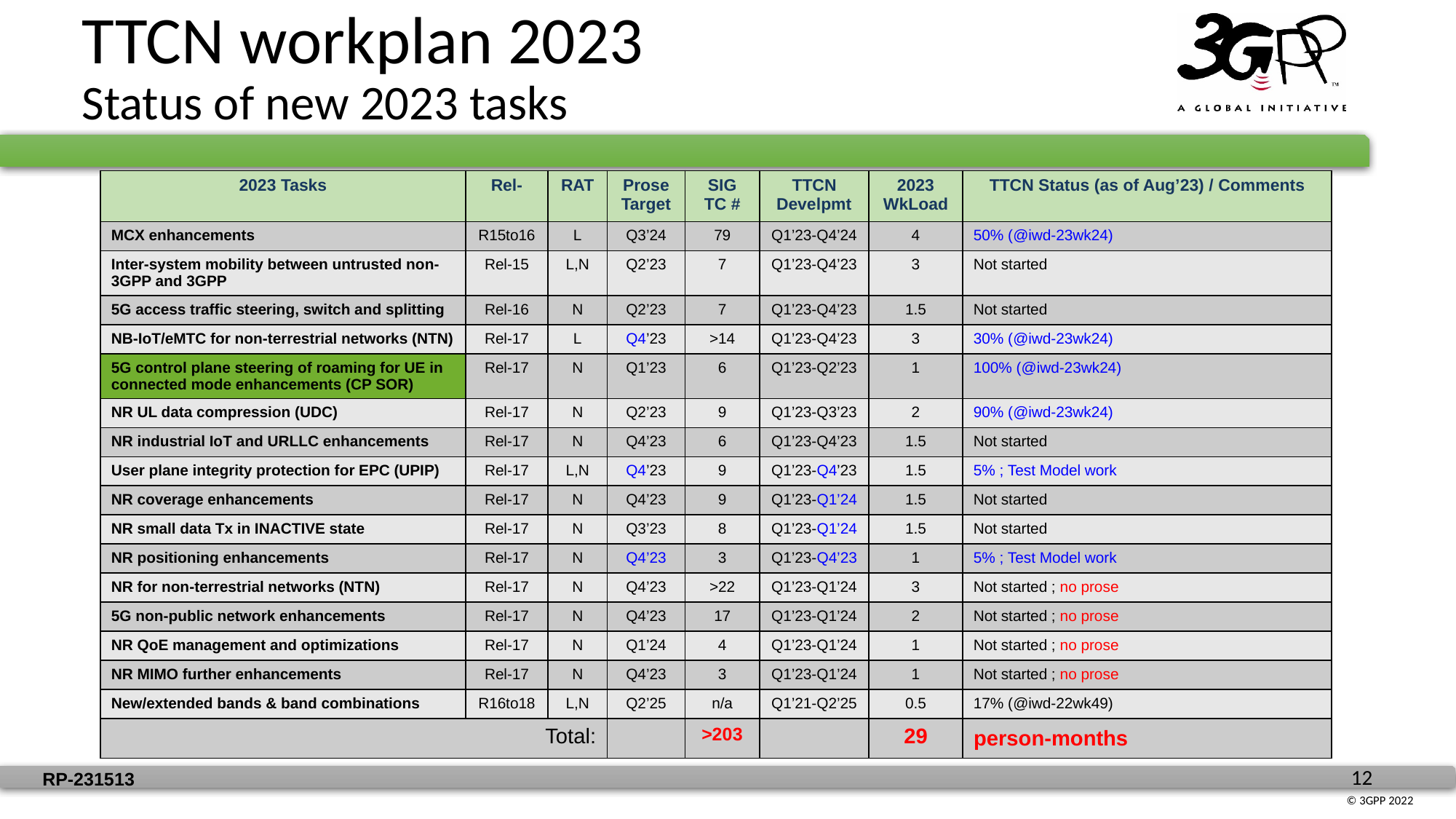

TTCN workplan 2023
Status of new 2023 tasks
| 2023 Tasks | Rel- | RAT | Prose Target | SIG TC # | TTCN Develpmt | 2023 WkLoad | TTCN Status (as of Aug’23) / Comments |
| --- | --- | --- | --- | --- | --- | --- | --- |
| MCX enhancements | R15to16 | L | Q3’24 | 79 | Q1’23-Q4’24 | 4 | 50% (@iwd-23wk24) |
| Inter-system mobility between untrusted non-3GPP and 3GPP | Rel-15 | L,N | Q2’23 | 7 | Q1’23-Q4’23 | 3 | Not started |
| 5G access traffic steering, switch and splitting | Rel-16 | N | Q2’23 | 7 | Q1’23-Q4’23 | 1.5 | Not started |
| NB-IoT/eMTC for non-terrestrial networks (NTN) | Rel-17 | L | Q4’23 | >14 | Q1’23-Q4’23 | 3 | 30% (@iwd-23wk24) |
| 5G control plane steering of roaming for UE in connected mode enhancements (CP SOR) | Rel-17 | N | Q1’23 | 6 | Q1’23-Q2’23 | 1 | 100% (@iwd-23wk24) |
| NR UL data compression (UDC) | Rel-17 | N | Q2’23 | 9 | Q1’23-Q3’23 | 2 | 90% (@iwd-23wk24) |
| NR industrial IoT and URLLC enhancements | Rel-17 | N | Q4’23 | 6 | Q1’23-Q4’23 | 1.5 | Not started |
| User plane integrity protection for EPC (UPIP) | Rel-17 | L,N | Q4’23 | 9 | Q1’23-Q4’23 | 1.5 | 5% ; Test Model work |
| NR coverage enhancements | Rel-17 | N | Q4’23 | 9 | Q1’23-Q1’24 | 1.5 | Not started |
| NR small data Tx in INACTIVE state | Rel-17 | N | Q3’23 | 8 | Q1’23-Q1’24 | 1.5 | Not started |
| NR positioning enhancements | Rel-17 | N | Q4’23 | 3 | Q1’23-Q4’23 | 1 | 5% ; Test Model work |
| NR for non-terrestrial networks (NTN) | Rel-17 | N | Q4’23 | >22 | Q1’23-Q1’24 | 3 | Not started ; no prose |
| 5G non-public network enhancements | Rel-17 | N | Q4’23 | 17 | Q1’23-Q1’24 | 2 | Not started ; no prose |
| NR QoE management and optimizations | Rel-17 | N | Q1’24 | 4 | Q1’23-Q1’24 | 1 | Not started ; no prose |
| NR MIMO further enhancements | Rel-17 | N | Q4’23 | 3 | Q1’23-Q1’24 | 1 | Not started ; no prose |
| New/extended bands & band combinations | R16to18 | L,N | Q2’25 | n/a | Q1’21-Q2’25 | 0.5 | 17% (@iwd-22wk49) |
| Total: |  |  |  | >203 |  | 29 | person-months |